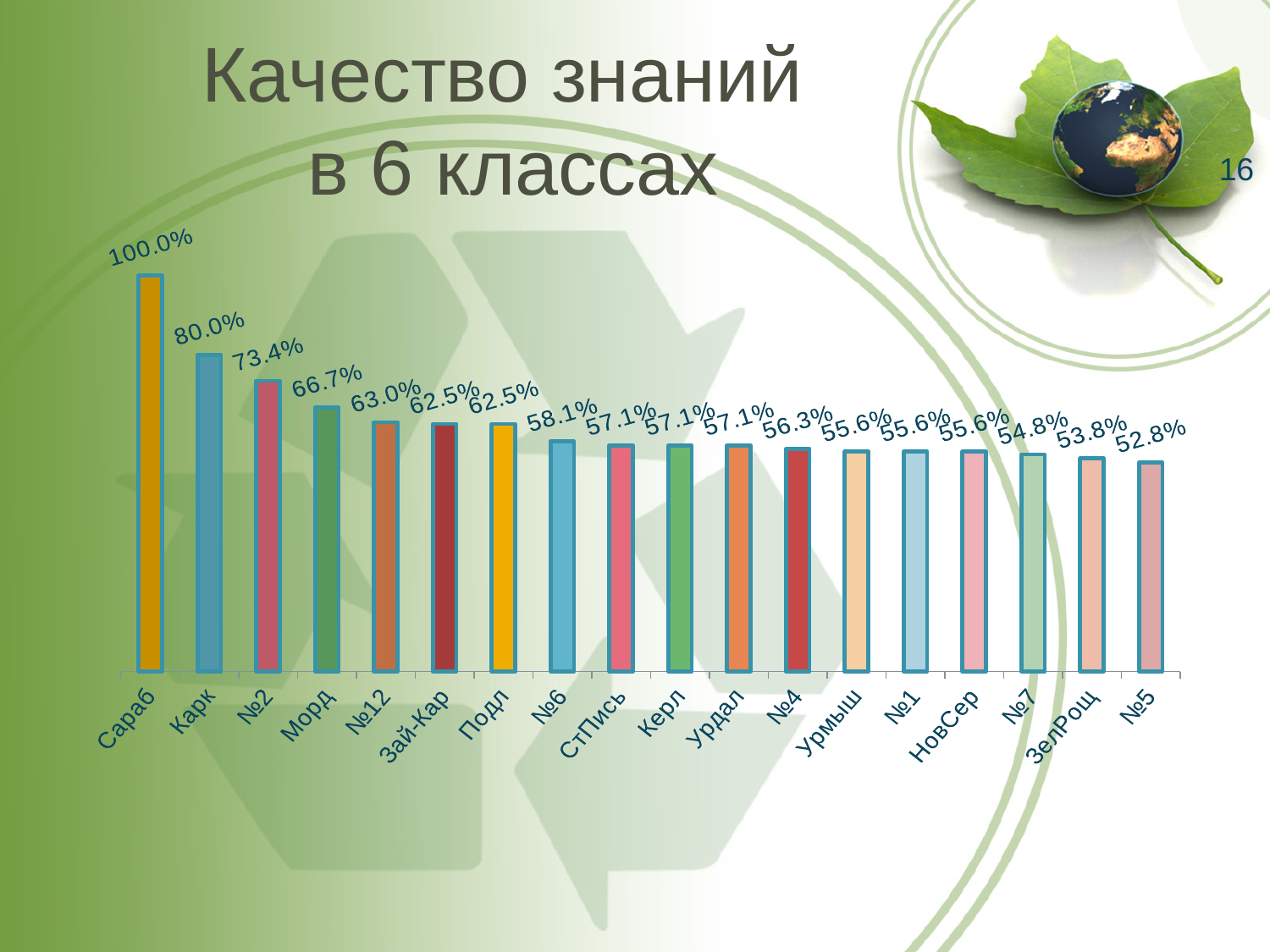

# Качество знаний в 6 классах
16

### Chart

| Category | 5 класс |
|---|---|
| Сараб | 1.0 |
| Карк | 0.8 |
|  №2 | 0.7343750000000001 |
| Морд | 0.6666666666666666 |
|  №12 | 0.6296296296296298 |
| Зай-Кар | 0.6250000000000001 |
| Подл | 0.6250000000000001 |
|  №6 | 0.5810810810810809 |
| СтПись | 0.5714285714285716 |
| Керл | 0.5714285714285716 |
| Урдал | 0.5714285714285716 |
|  №4 | 0.5625 |
| Урмыш | 0.5555555555555557 |
|  №1 | 0.5555555555555557 |
| НовСер | 0.5555555555555557 |
|  №7 | 0.548076923076923 |
| ЗелРощ | 0.5384615384615384 |
|  №5 | 0.5277777777777778 |